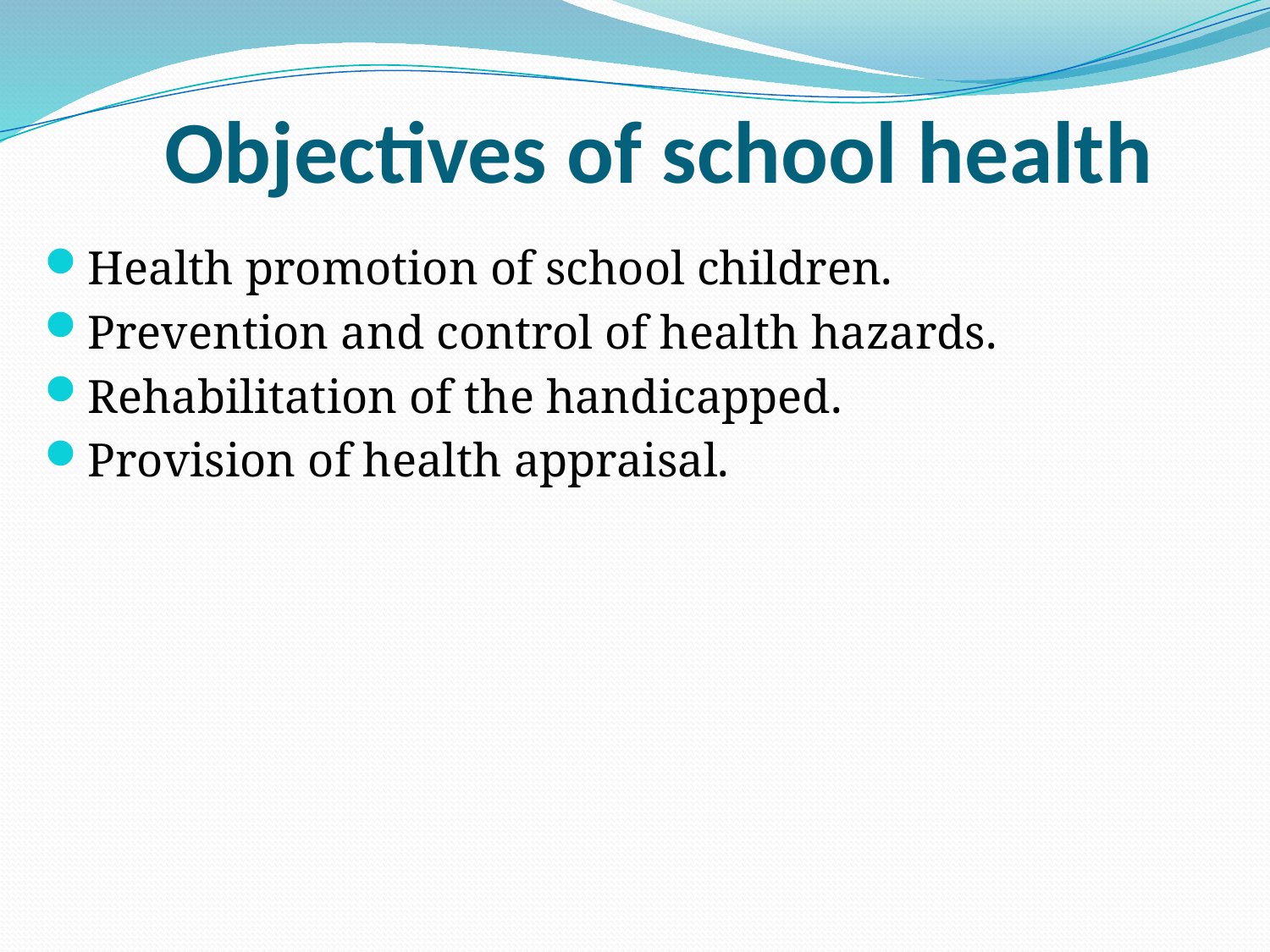

# Objectives of school health
Health promotion of school children.
Prevention and control of health hazards.
Rehabilitation of the handicapped.
Provision of health appraisal.